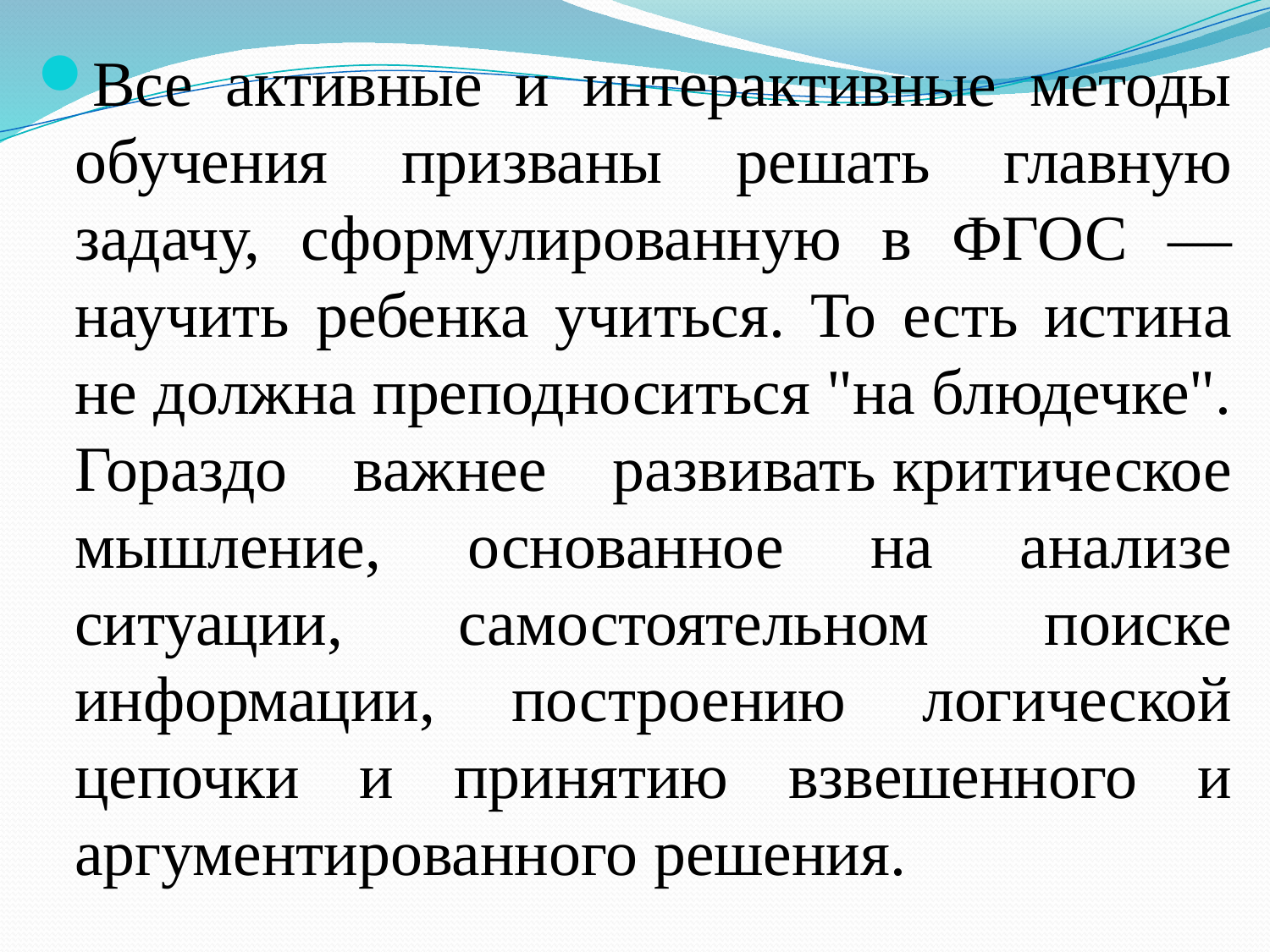

Все активные и интерактивные методы обучения призваны решать главную задачу, сформулированную в ФГОС — научить ребенка учиться. То есть истина не должна преподноситься "на блюдечке". Гораздо важнее развивать критическое мышление, основанное на анализе ситуации, самостоятельном поиске информации, построению логической цепочки и принятию взвешенного и аргументированного решения.

#